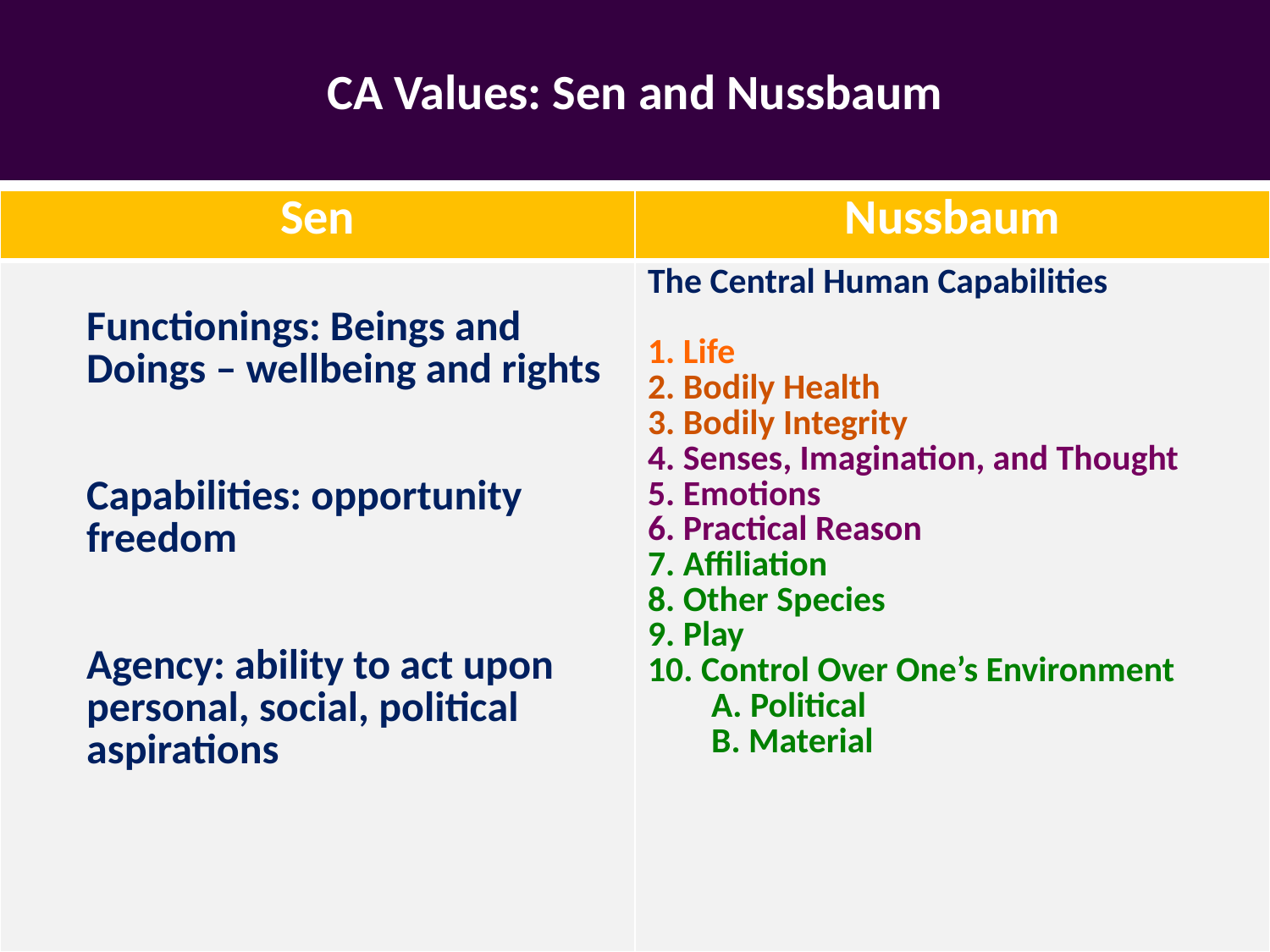

# CA Values: Sen and Nussbaum

| Sen | Nussbaum |
| --- | --- |
| Functionings: Beings and Doings – wellbeing and rights Capabilities: opportunity freedom Agency: ability to act upon personal, social, political aspirations | The Central Human Capabilities 1. Life 2. Bodily Health 3. Bodily Integrity 4. Senses, Imagination, and Thought 5. Emotions 6. Practical Reason 7. Affiliation 8. Other Species 9. Play 10. Control Over One’s Environment A. Political B. Material |